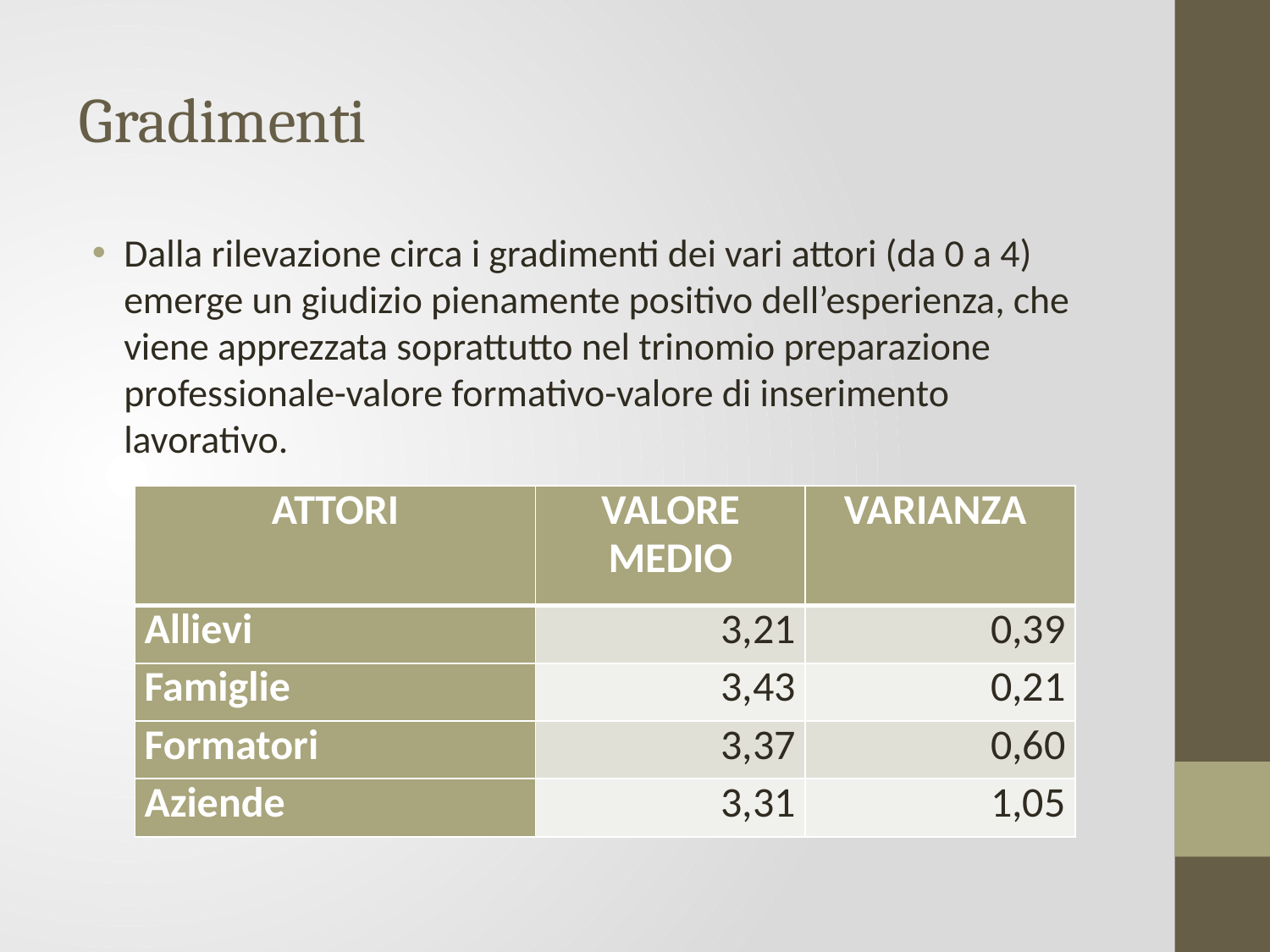

# Gradimenti
Dalla rilevazione circa i gradimenti dei vari attori (da 0 a 4) emerge un giudizio pienamente positivo dell’esperienza, che viene apprezzata soprattutto nel trinomio preparazione professionale-valore formativo-valore di inserimento lavorativo.

| Attori | Valore medio | varianza |
| --- | --- | --- |
| Allievi | 3,21 | 0,39 |
| Famiglie | 3,43 | 0,21 |
| Formatori | 3,37 | 0,60 |
| Aziende | 3,31 | 1,05 |